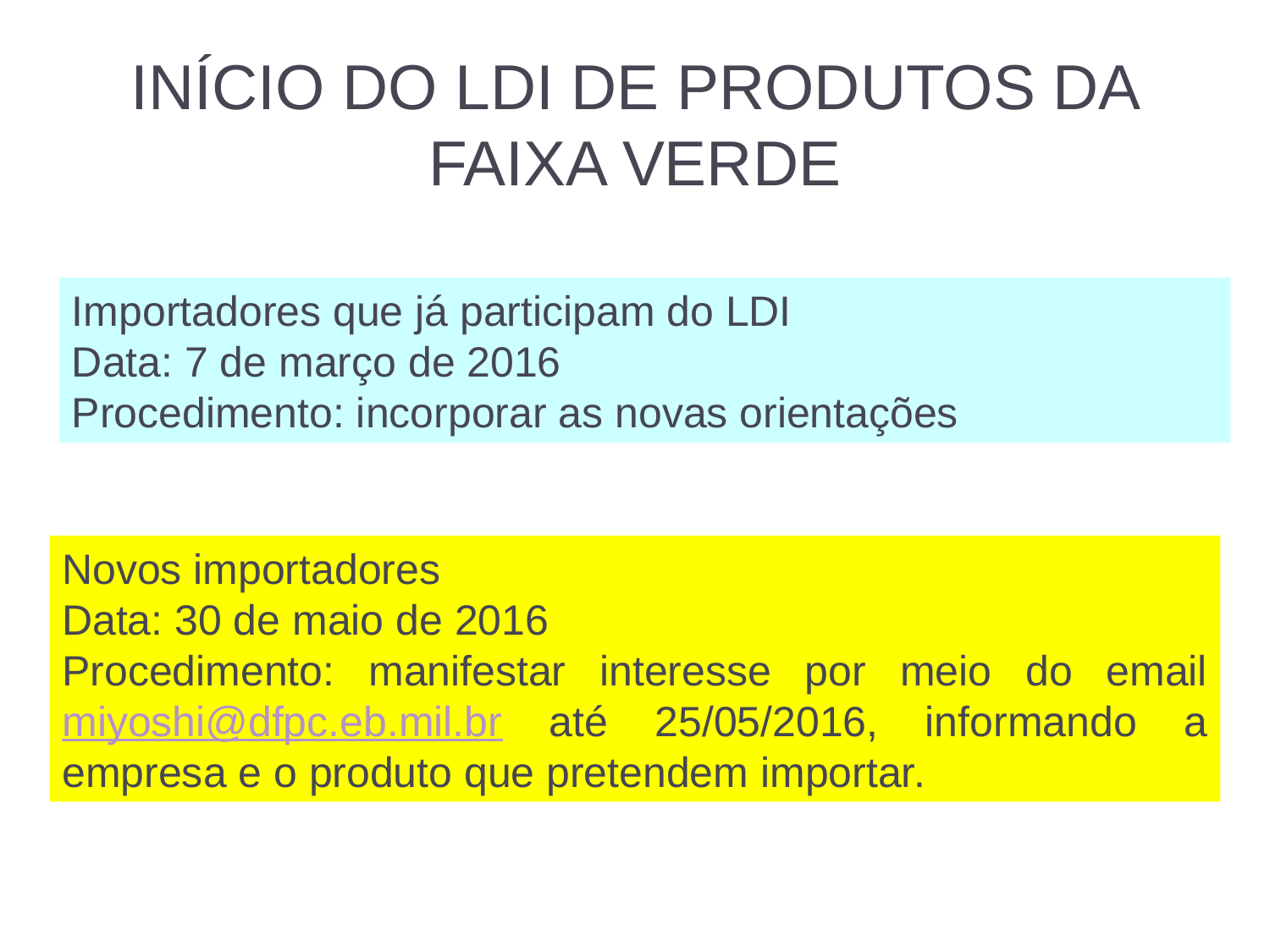

INÍCIO DO LDI DE PRODUTOS DA FAIXA VERDE
Importadores que já participam do LDI
Data: 7 de março de 2016
Procedimento: incorporar as novas orientações
Novos importadores
Data: 30 de maio de 2016
Procedimento: manifestar interesse por meio do email miyoshi@dfpc.eb.mil.br até 25/05/2016, informando a empresa e o produto que pretendem importar.